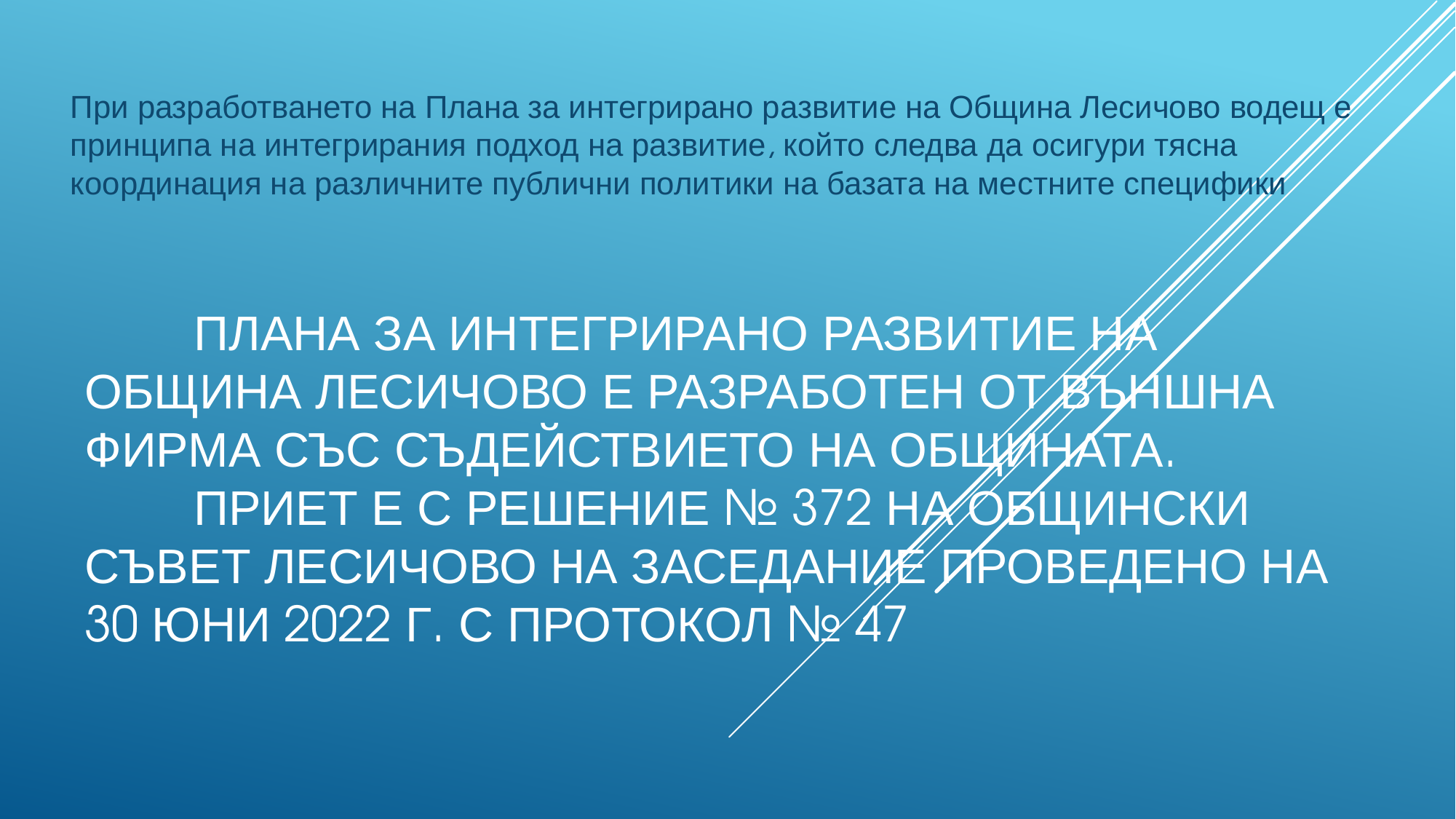

При разработването на Плана за интегрирано развитие на Община Лесичово водещ е принципа на интегрирания подход на развитие, който следва да осигури тясна координация на различните публични политики на базата на местните специфики
# Плана за интегрирано развитие на община Лесичово е разработен от външна фирма със съдействието на общината. Приет е с Решение № 372 на Общински съвет Лесичово на заседание проведено на 30 юни 2022 г. с протокол № 47